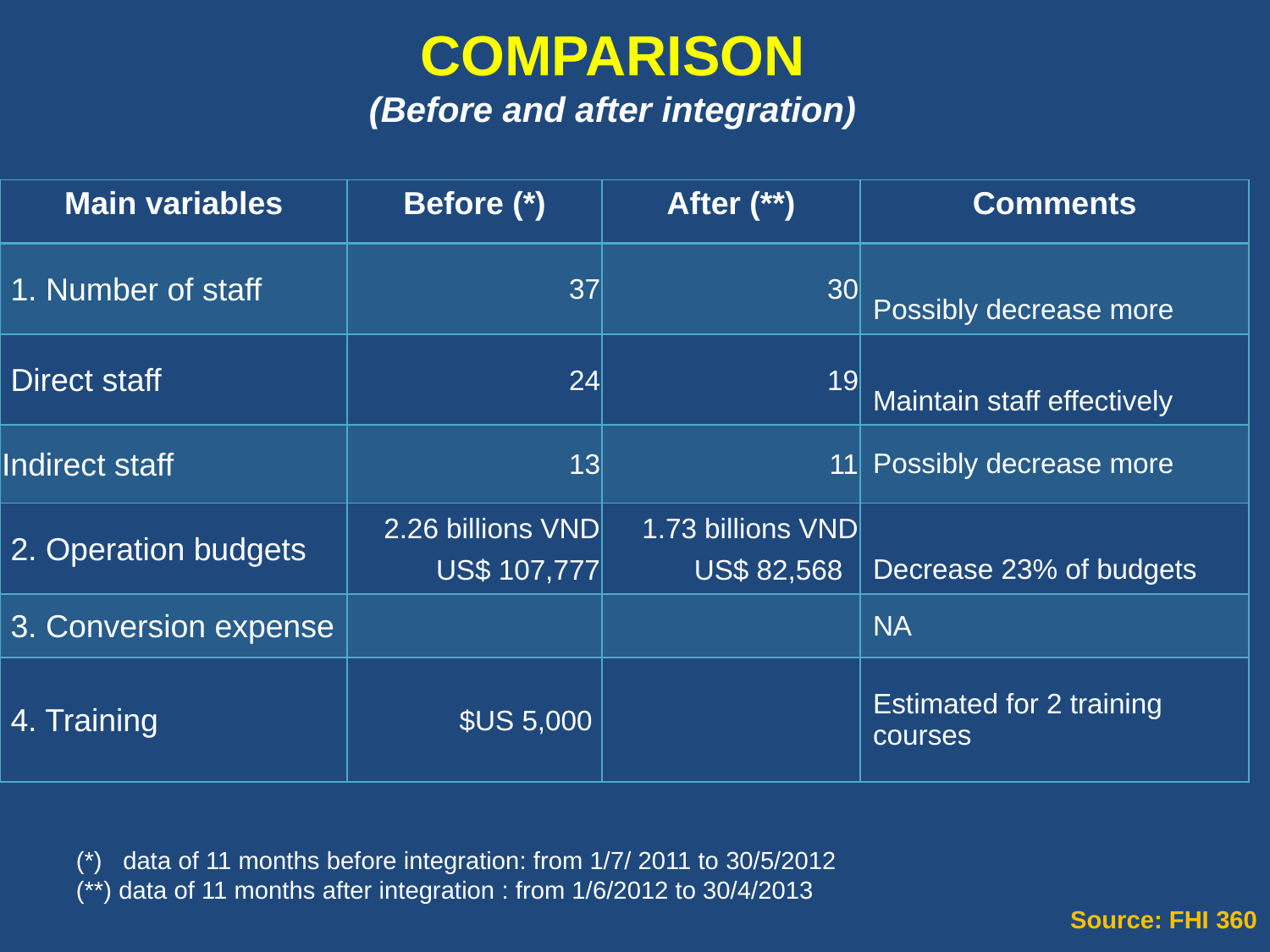

COMPARISON
(Before and after integration)
| Main variables | Before (\*) | After (\*\*) | Comments |
| --- | --- | --- | --- |
| 1. Number of staff | 37 | 30 | Possibly decrease more |
| Direct staff | 24 | 19 | Maintain staff effectively |
| Indirect staff | 13 | 11 | Possibly decrease more |
| 2. Operation budgets | 2.26 billions VND US$ 107,777 | 1.73 billions VND US$ 82,568 | Decrease 23% of budgets |
| 3. Conversion expense |  |  | NA |
| 4. Training | $US 5,000 |  | Estimated for 2 training courses |
(*)   data of 11 months before integration: from 1/7/ 2011 to 30/5/2012
(**) data of 11 months after integration : from 1/6/2012 to 30/4/2013
Source: FHI 360